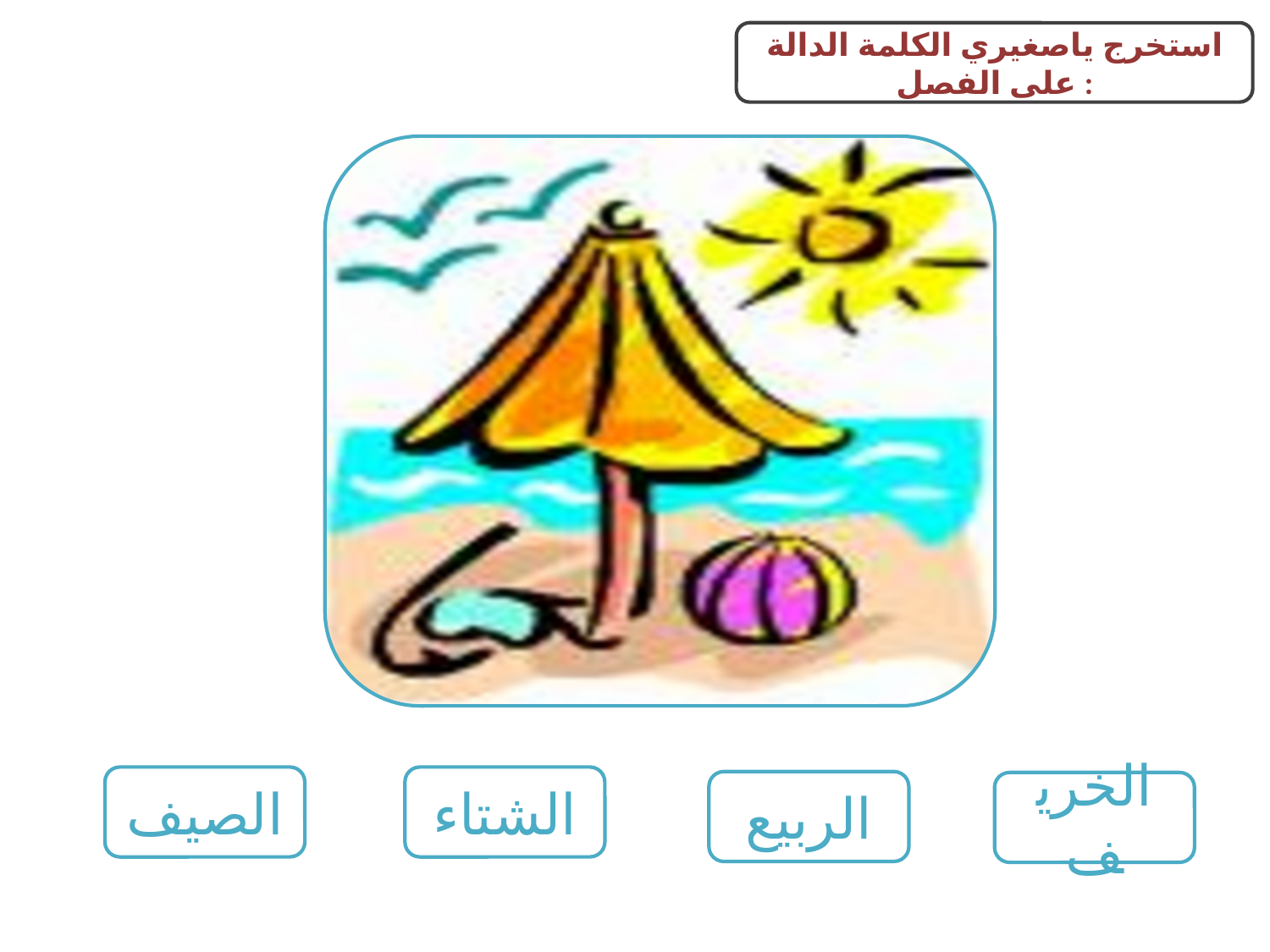

استخرج ياصغيري الكلمة الدالة على الفصل :

الصيف
الشتاء
الربيع
الخريف